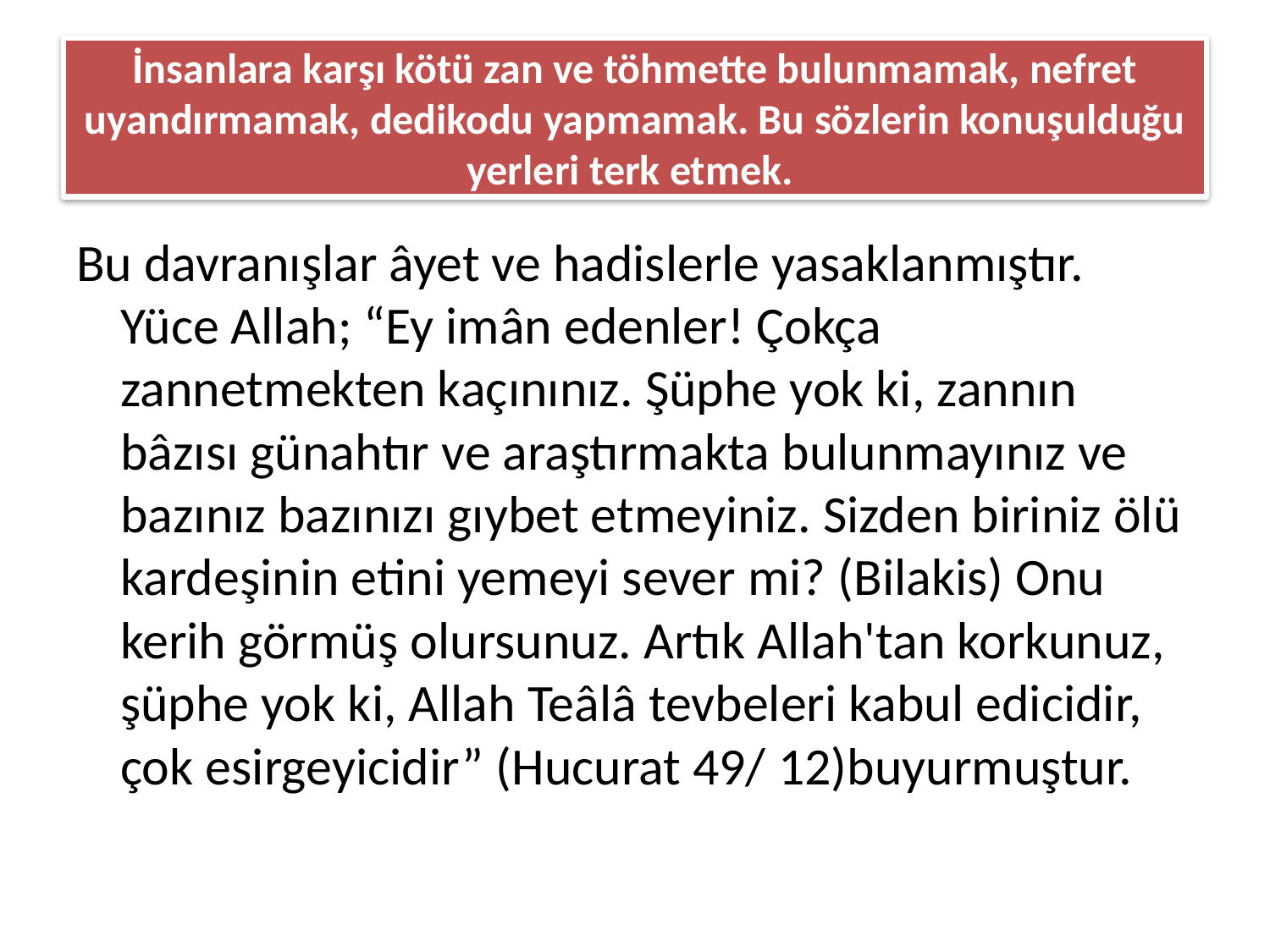

# İnsanlara karşı kötü zan ve töhmette bulunmamak, nefret uyandırmamak, dedikodu yapmamak. Bu sözlerin konuşulduğu yerleri terk etmek.
Bu davranışlar âyet ve hadislerle yasaklanmıştır. Yüce Allah; “Ey imân edenler! Çokça zannetmekten kaçınınız. Şüphe yok ki, zannın bâzısı günahtır ve araştırmakta bulunmayınız ve bazınız bazınızı gıybet etmeyiniz. Sizden biriniz ölü kardeşinin etini yemeyi sever mi? (Bilakis) Onu kerih görmüş olursunuz. Artık Allah'tan korkunuz, şüphe yok ki, Allah Teâlâ tevbeleri kabul edicidir, çok esirgeyicidir” (Hucurat 49/ 12)buyurmuştur.